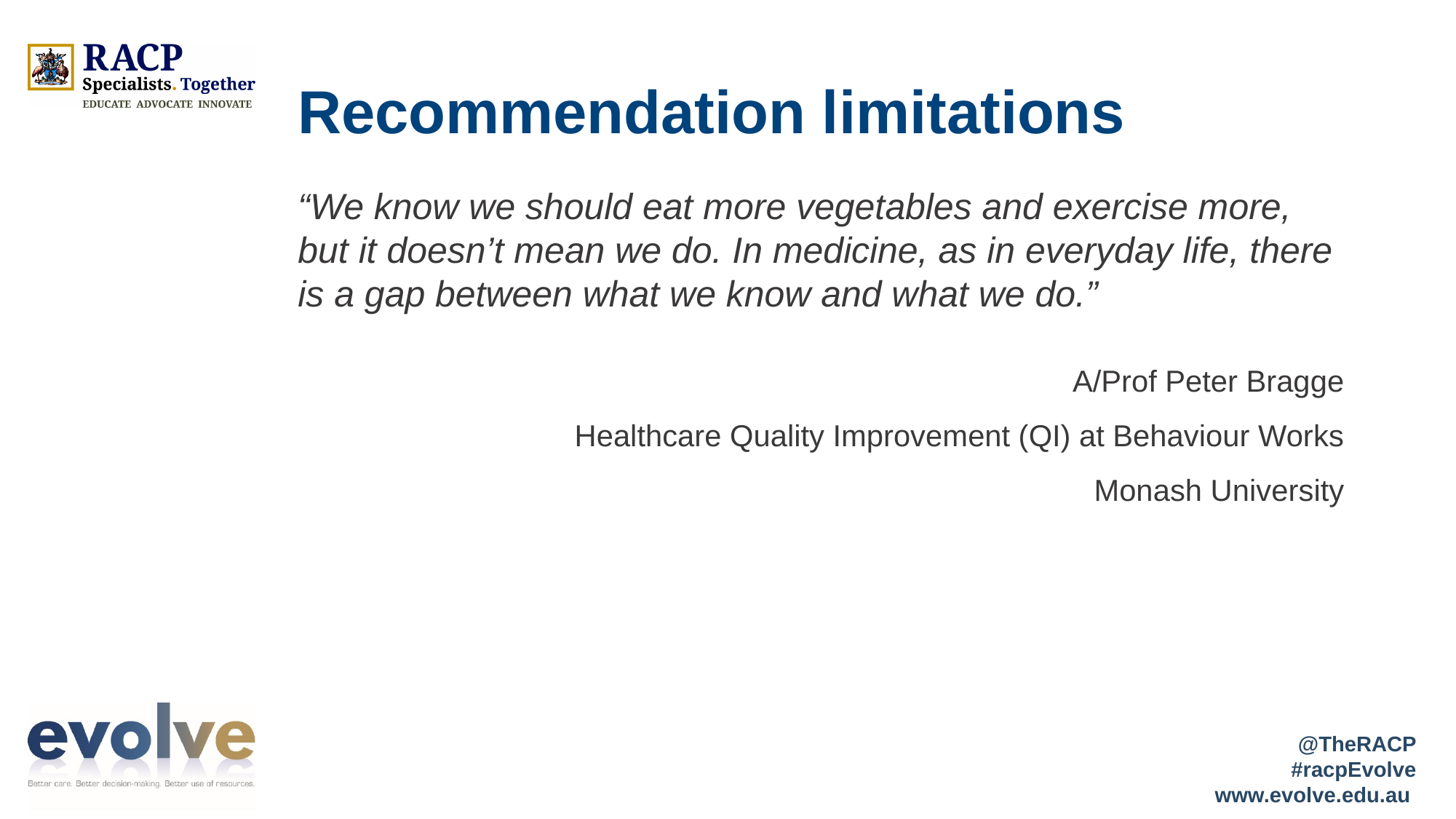

# Recommendation limitations
“We know we should eat more vegetables and exercise more, but it doesn’t mean we do. In medicine, as in everyday life, there is a gap between what we know and what we do.”

A/Prof Peter Bragge
Healthcare Quality Improvement (QI) at Behaviour Works
Monash University